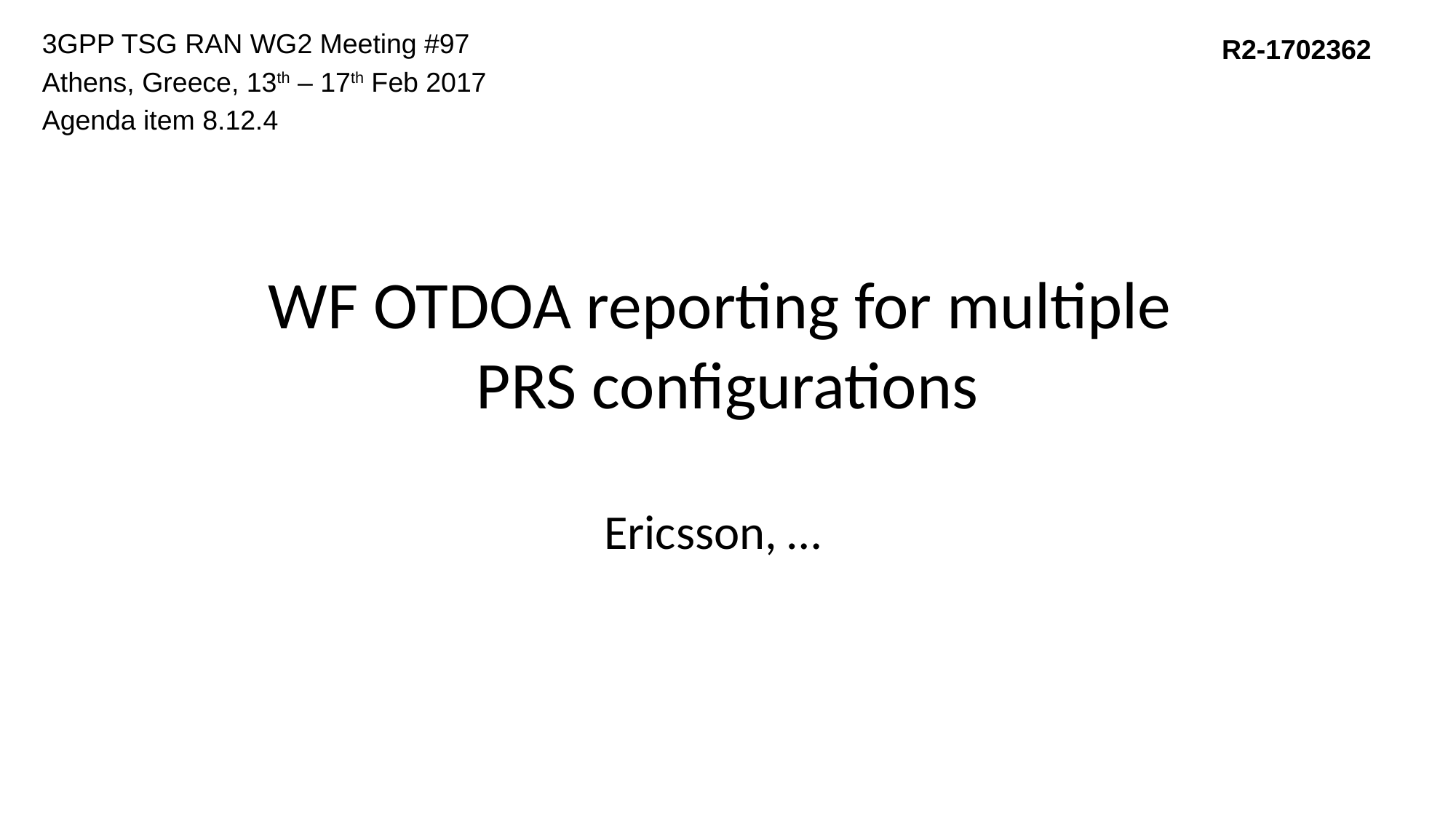

3GPP TSG RAN WG2 Meeting #97
Athens, Greece, 13th – 17th Feb 2017
Agenda item 8.12.4
R2-1702362
# WF OTDOA reporting for multiple PRS configurations
Ericsson, …